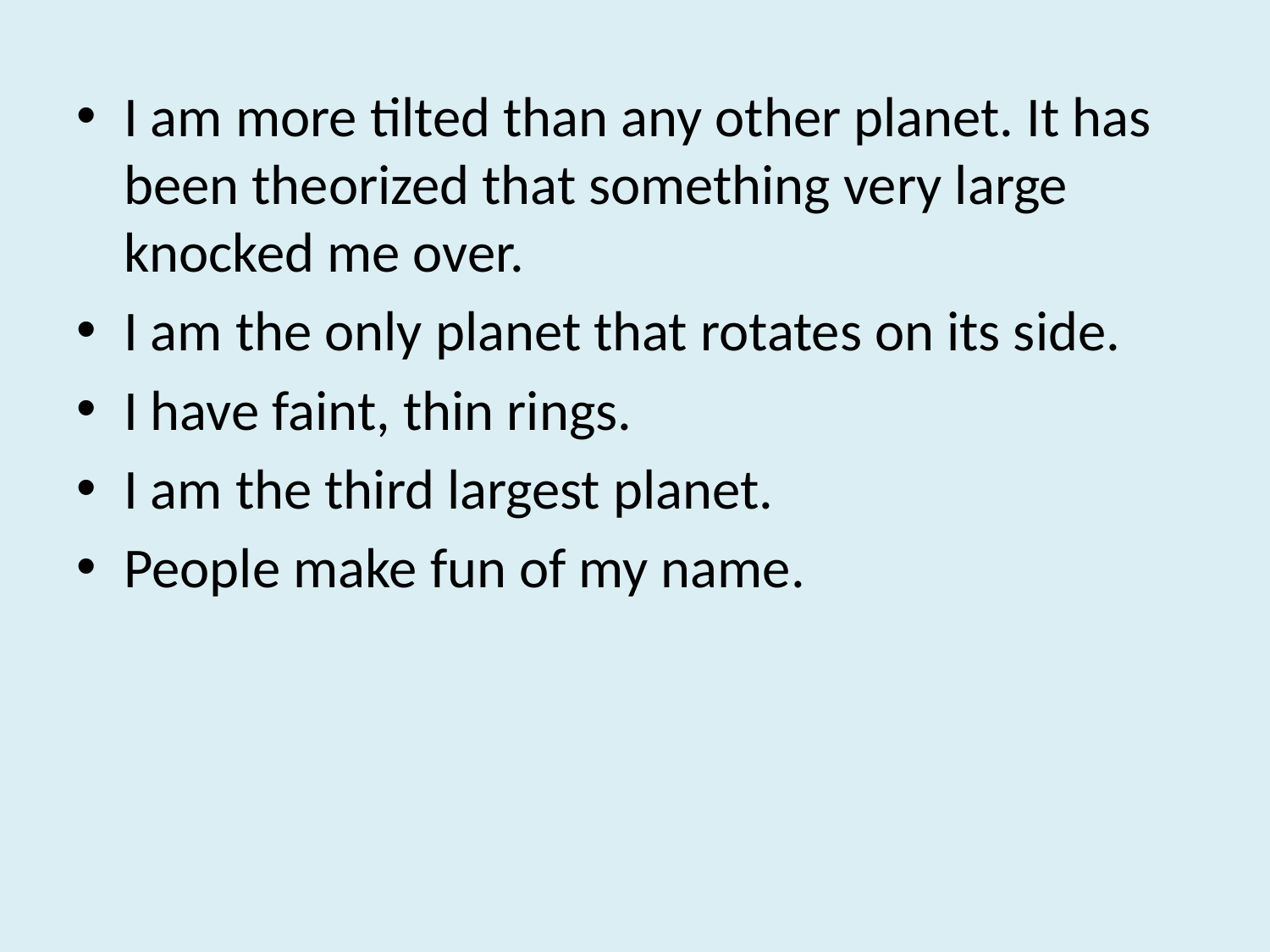

I am more tilted than any other planet. It has been theorized that something very large knocked me over.
I am the only planet that rotates on its side.
I have faint, thin rings.
I am the third largest planet.
People make fun of my name.